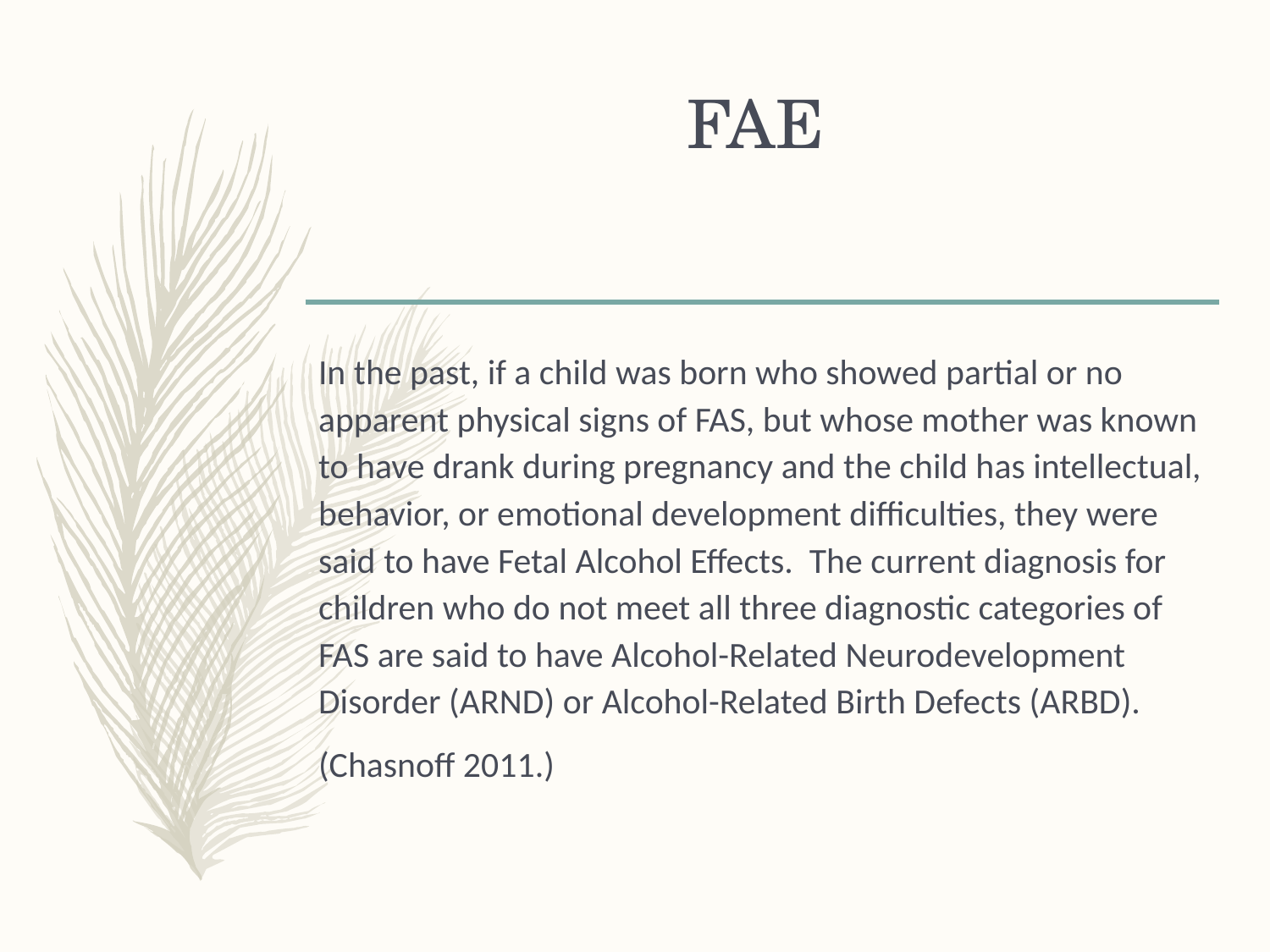

# FAE
In the past, if a child was born who showed partial or no apparent physical signs of FAS, but whose mother was known to have drank during pregnancy and the child has intellectual, behavior, or emotional development difficulties, they were said to have Fetal Alcohol Effects.  The current diagnosis for children who do not meet all three diagnostic categories of FAS are said to have Alcohol-Related Neurodevelopment Disorder (ARND) or Alcohol-Related Birth Defects (ARBD).
(Chasnoff 2011.)